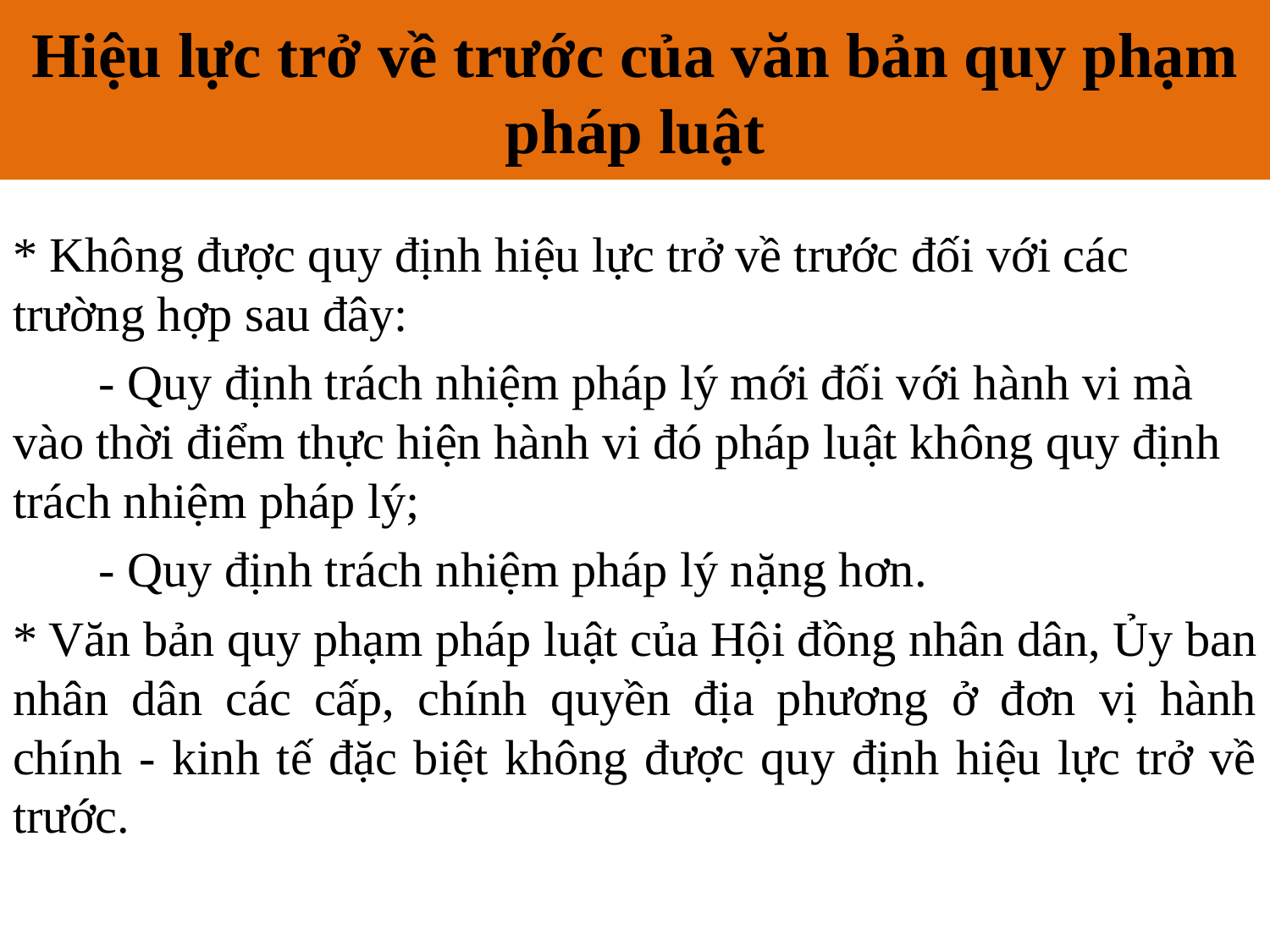

Hiệu lực trở về trước của văn bản quy phạm pháp luật
# III. Hiệu lực và nguyên tắc áp dụng văn bản quản lý nhà nước
* Không được quy định hiệu lực trở về trước đối với các trường hợp sau đây:
       - Quy định trách nhiệm pháp lý mới đối với hành vi mà vào thời điểm thực hiện hành vi đó pháp luật không quy định trách nhiệm pháp lý;
       - Quy định trách nhiệm pháp lý nặng hơn.
* Văn bản quy phạm pháp luật của Hội đồng nhân dân, Ủy ban nhân dân các cấp, chính quyền địa phương ở đơn vị hành chính - kinh tế đặc biệt không được quy định hiệu lực trở về trước.